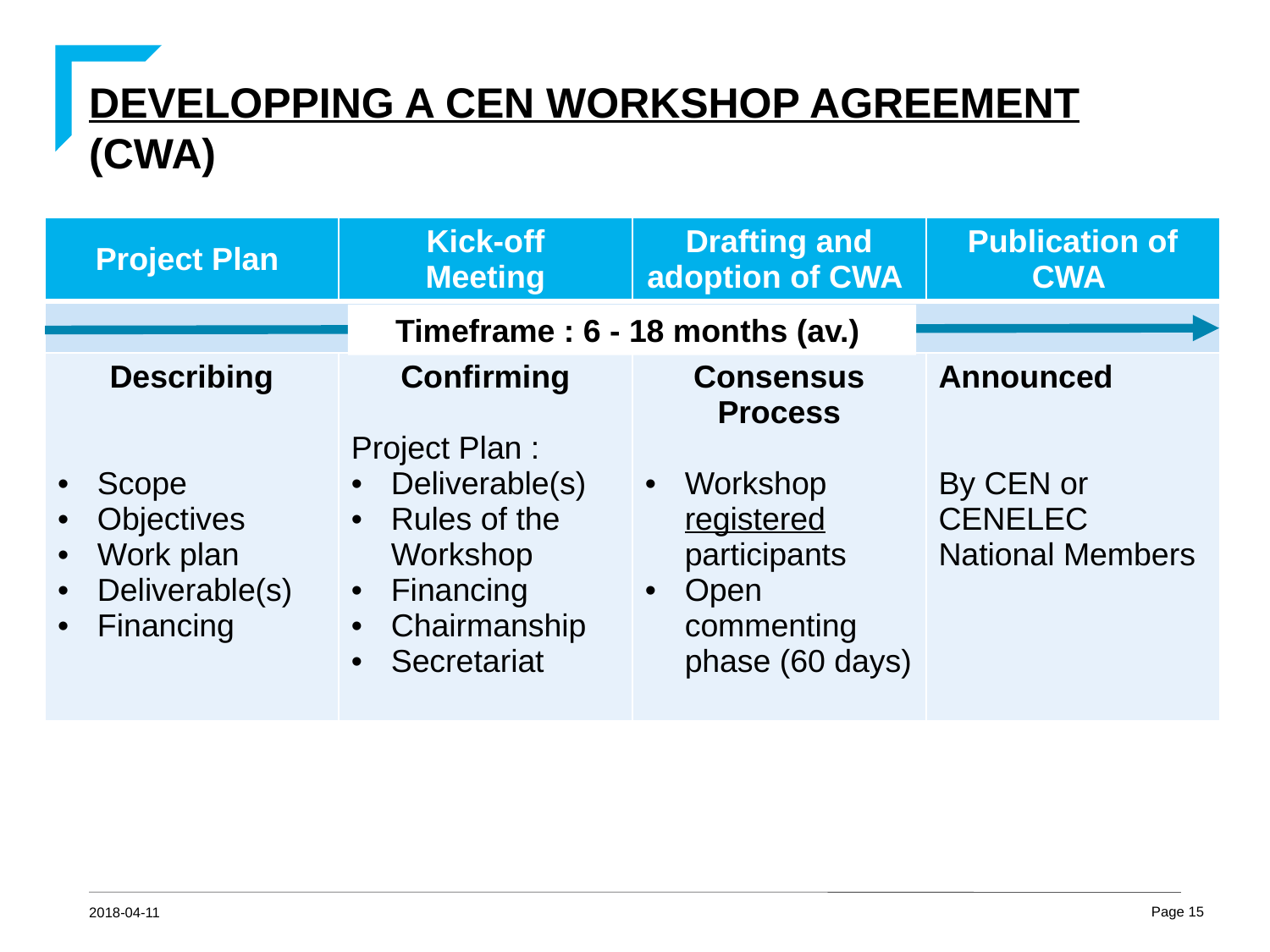

# DEVELOPPING A CEN Workshop Agreement (CWA)
| Project Plan | Kick-off Meeting | Drafting and adoption of CWA | Publication of CWA |
| --- | --- | --- | --- |
|  |  |  |  |
| Describing Scope Objectives Work plan Deliverable(s) Financing | Confirming Project Plan : Deliverable(s) Rules of the Workshop Financing Chairmanship Secretariat | Consensus Process Workshop registered participants Open commenting phase (60 days) | Announced By CEN or CENELEC National Members |
Timeframe : 6 - 18 months (av.)
2018-04-11